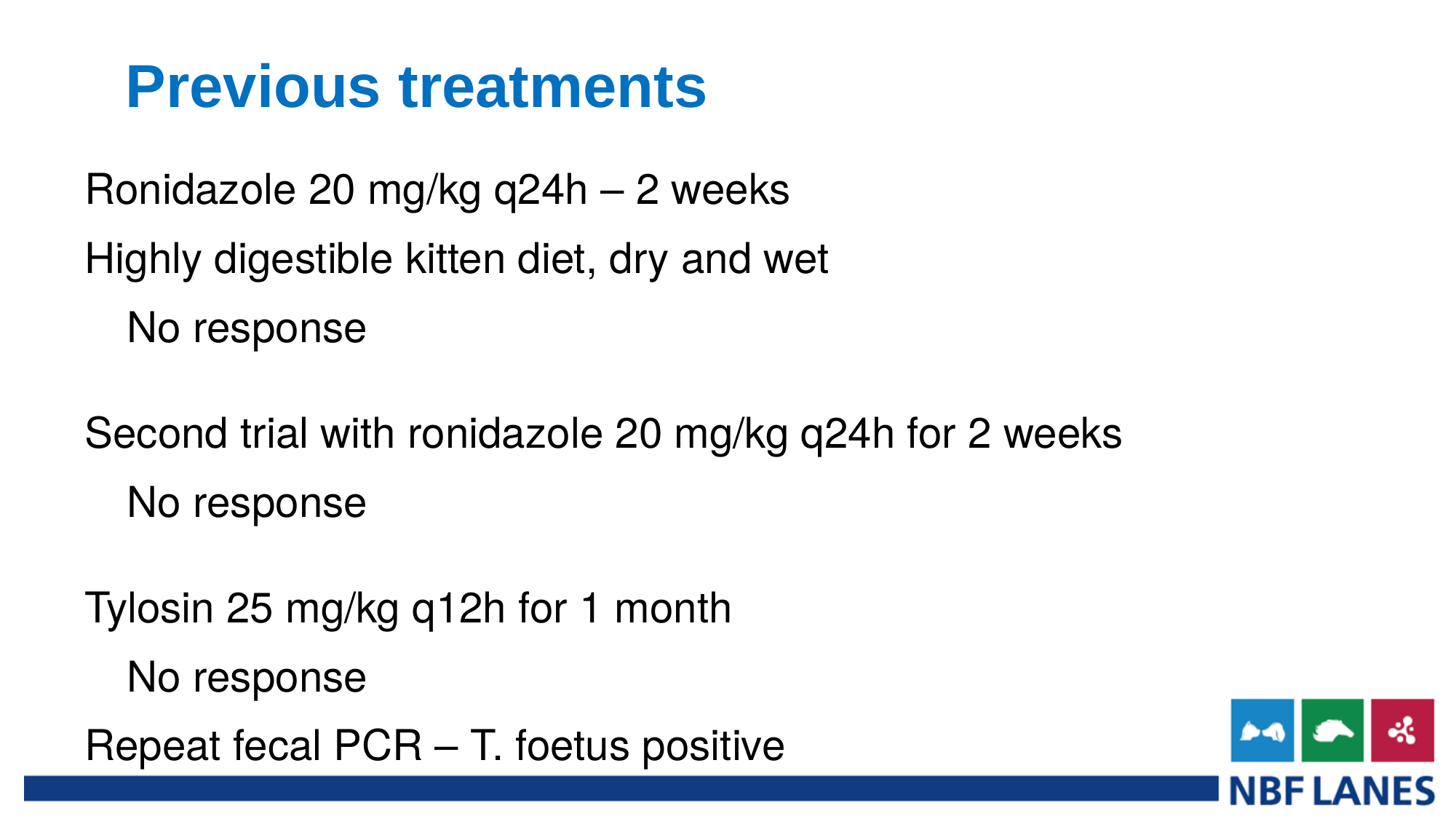

Previous treatments
Ronidazole 20 mg/kg q24h – 2 weeks
Highly digestible kitten diet, dry and wet
 No response

Second trial with ronidazole 20 mg/kg q24h for 2 weeks
 No response

Tylosin 25 mg/kg q12h for 1 month
 No response
Repeat fecal PCR – T. foetus positive